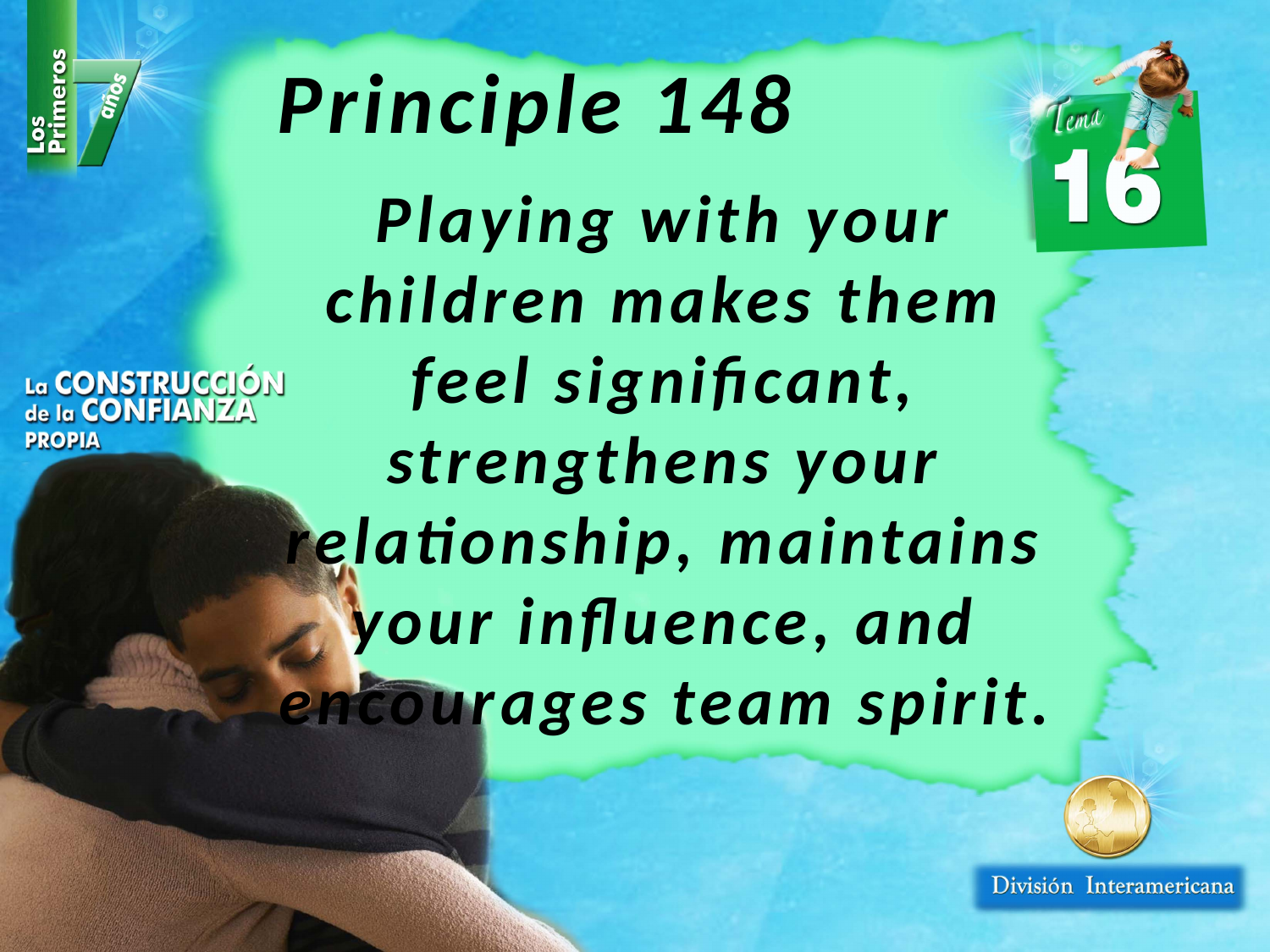

Principle 148

Playing with your children makes them feel significant, strengthens your relationship, maintains your influence, and encourages team spirit.